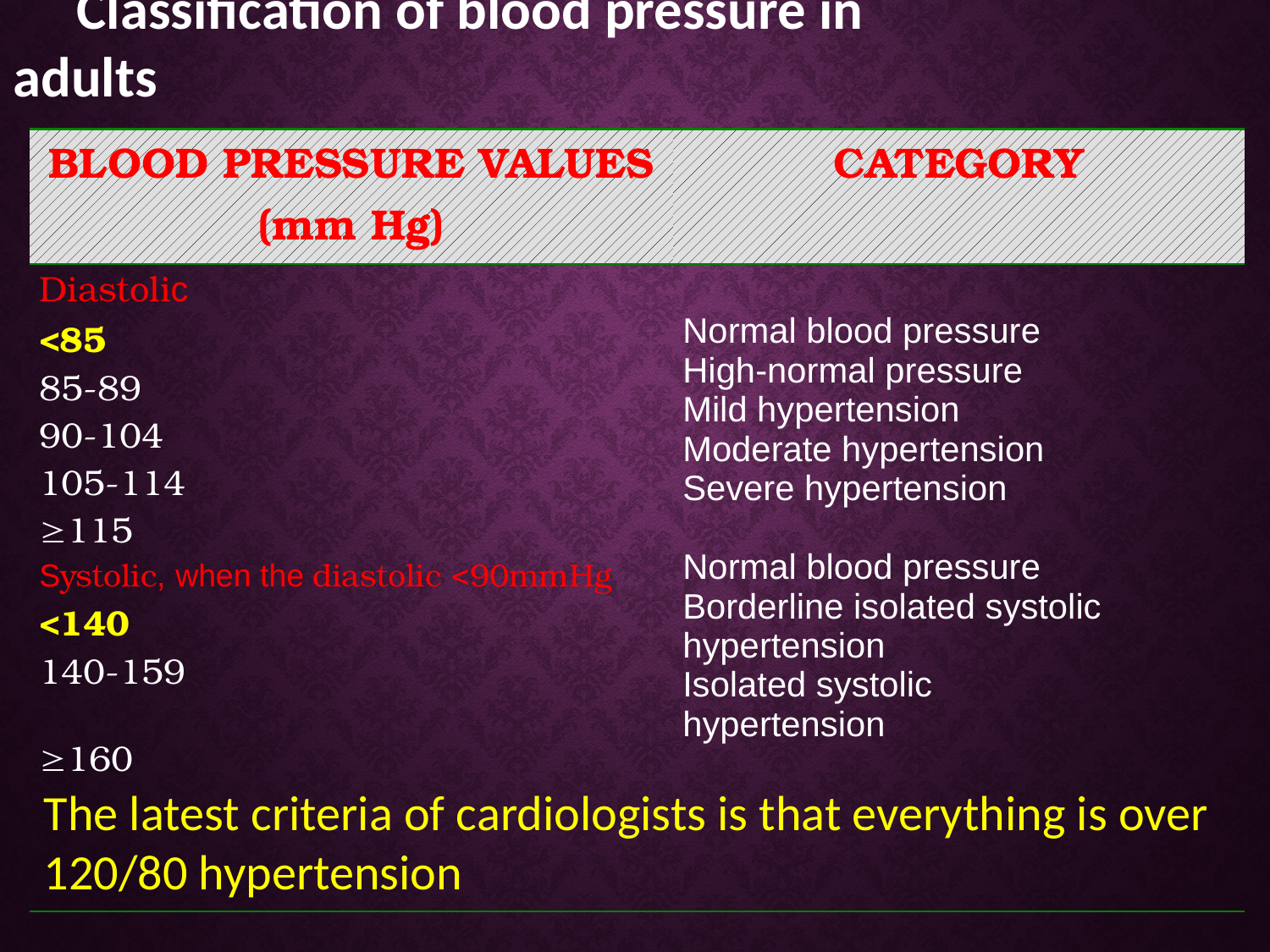

Classification of blood pressure in adults
| BLOOD PRESSURE VALUES (mm Hg) | CATEGORY |
| --- | --- |
| Diastolic <85 85-89 90-104 105-114 ≥115 Systolic, when the diastolic <90mmHg <140 140-159 ≥160 | Normal blood pressure High-normal pressure Mild hypertension Moderate hypertension Severe hypertension Normal blood pressure Borderline isolated systolic hypertension Isolated systolic hypertension |
The latest criteria of cardiologists is that everything is over
120/80 hypertension